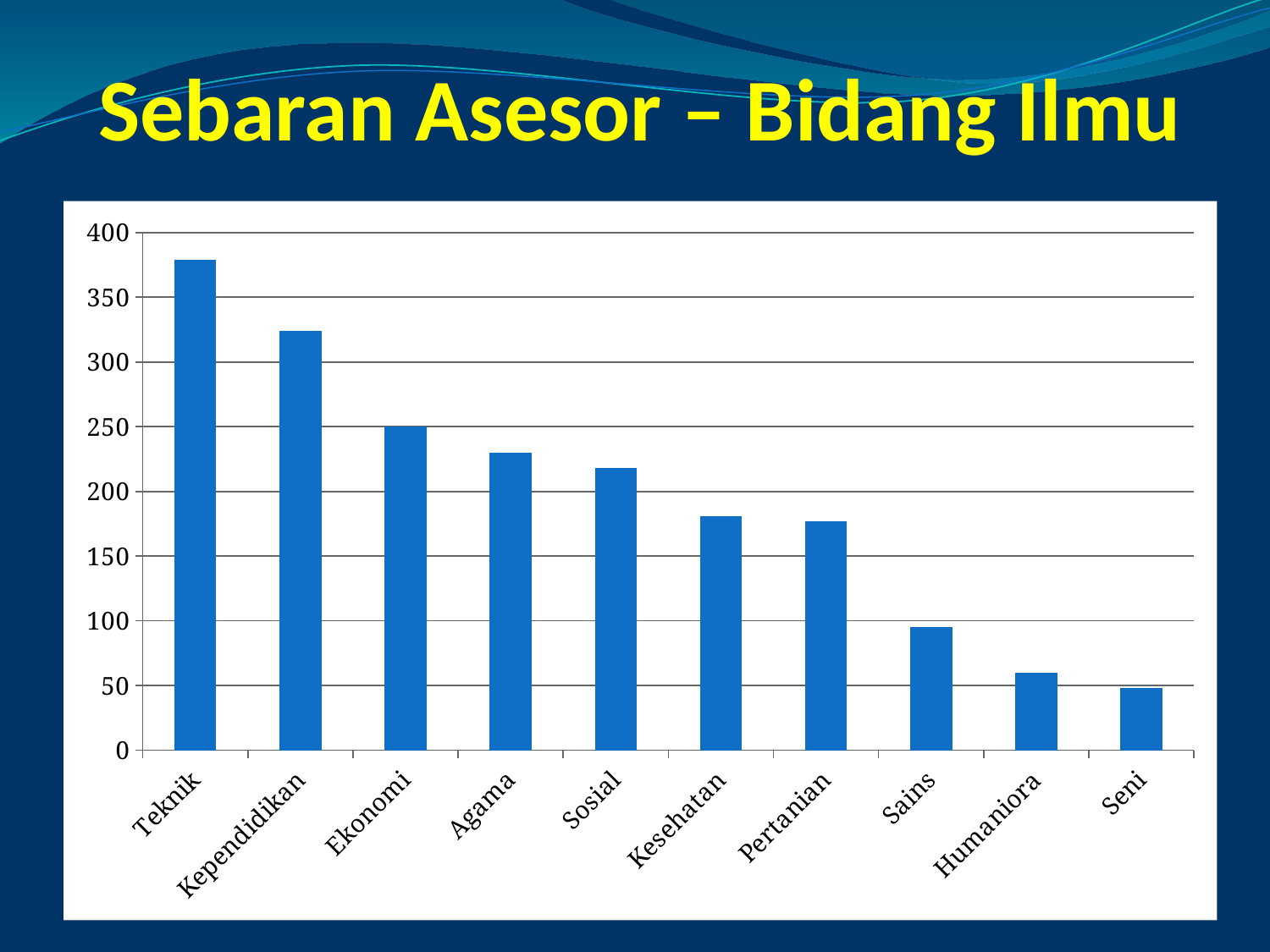

# Sebaran Asesor – Bidang Ilmu

### Chart

| Category |  |
|---|---|
| Teknik | 379.0 |
| Kependidikan | 324.0 |
| Ekonomi | 250.0 |
| Agama | 230.0 |
| Sosial | 218.0 |
| Kesehatan | 181.0 |
| Pertanian | 177.0 |
| Sains | 95.0 |
| Humaniora | 60.0 |
| Seni | 48.0 |